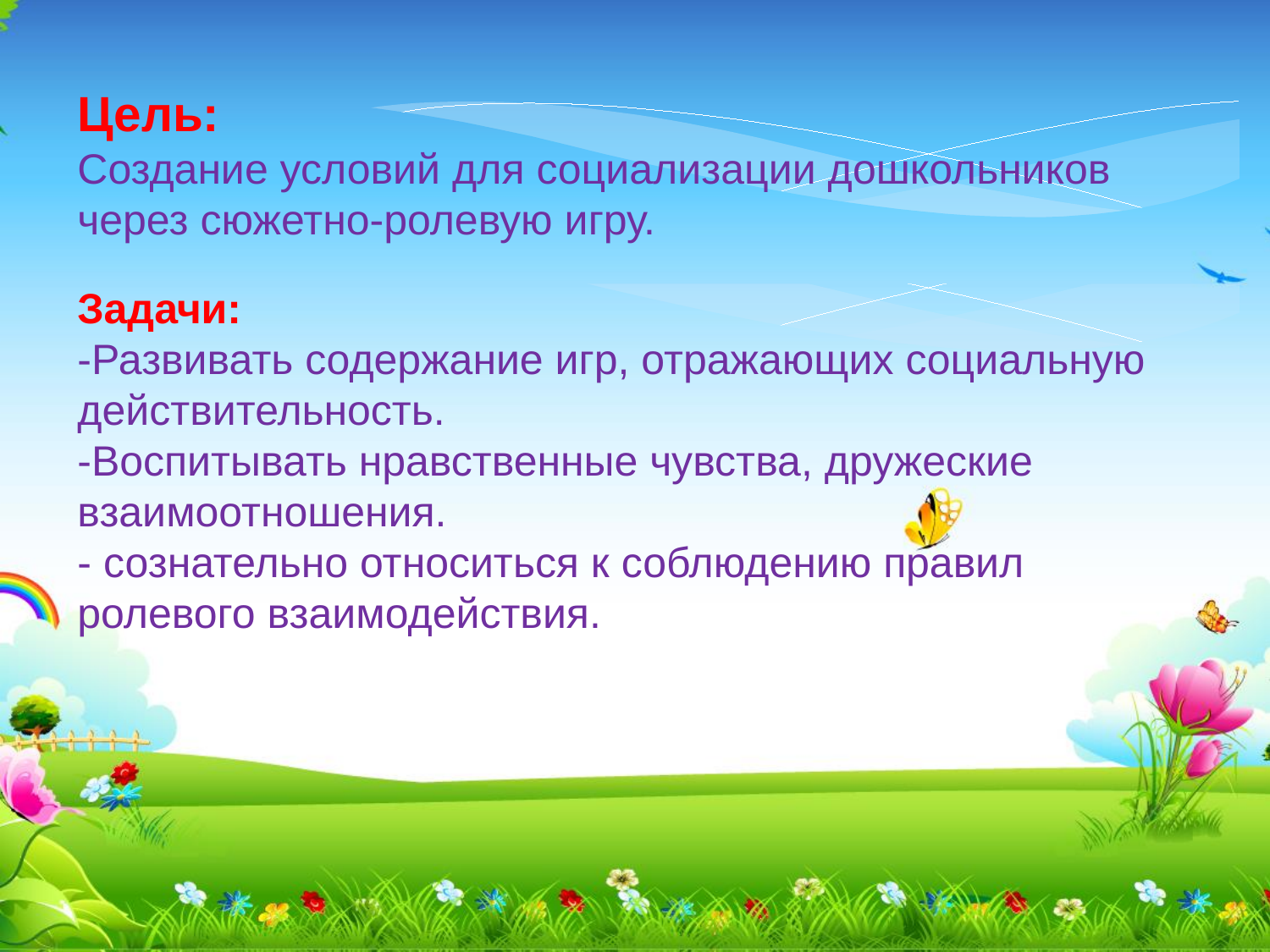

Цель:
Создание условий для социализации дошкольников
через сюжетно-ролевую игру.

Задачи:
-Развивать содержание игр, отражающих социальную действительность.
-Воспитывать нравственные чувства, дружеские взаимоотношения.
- сознательно относиться к соблюдению правил ролевого взаимодействия.